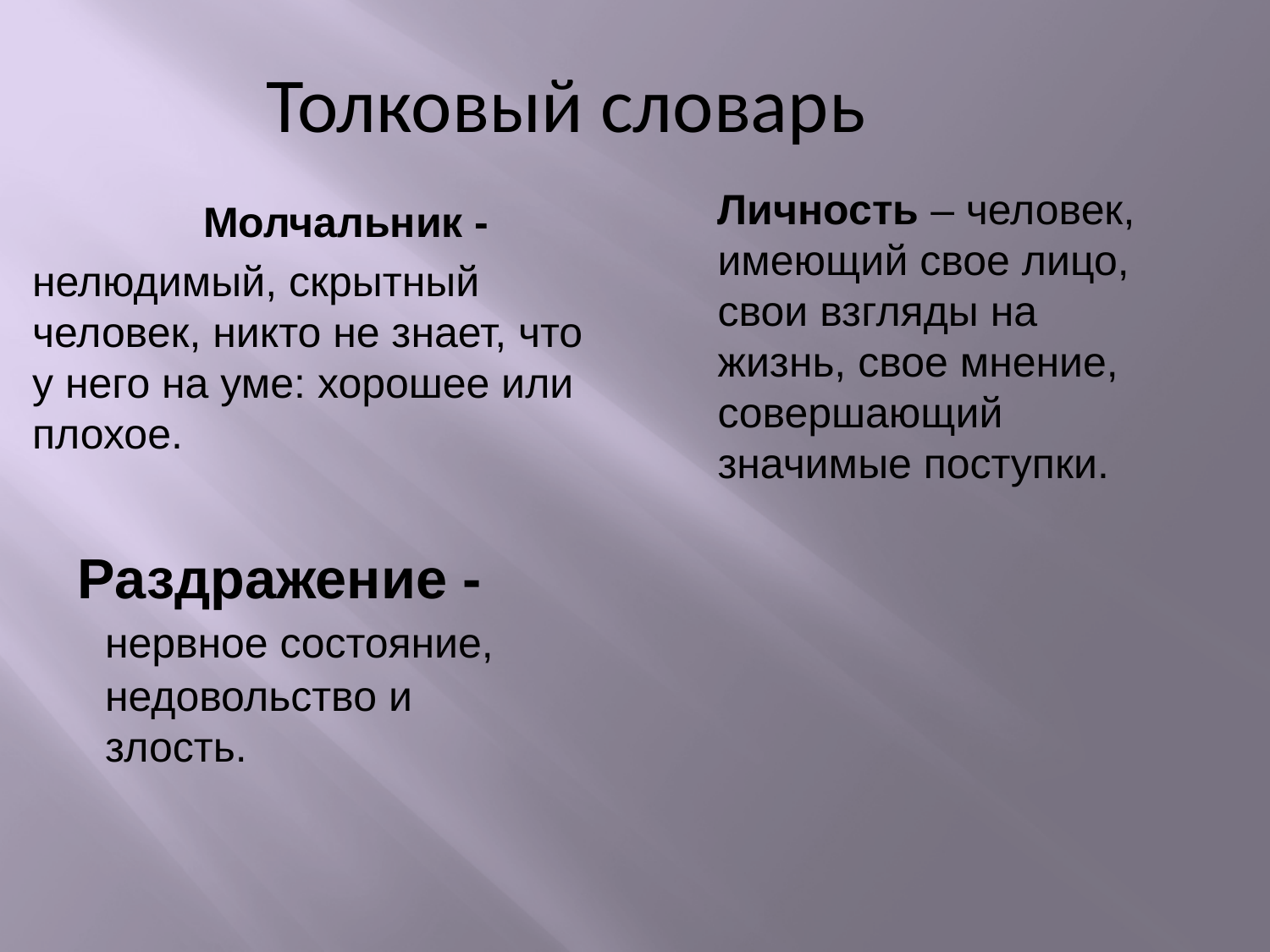

Толковый словарь
Личность – человек, имеющий свое лицо, свои взгляды на жизнь, свое мнение, совершающий значимые поступки.

Молчальник -

нелюдимый, скрытный человек, никто не знает, что у него на уме: хорошее или плохое.
Раздражение -
	нервное состояние, недовольство и злость.